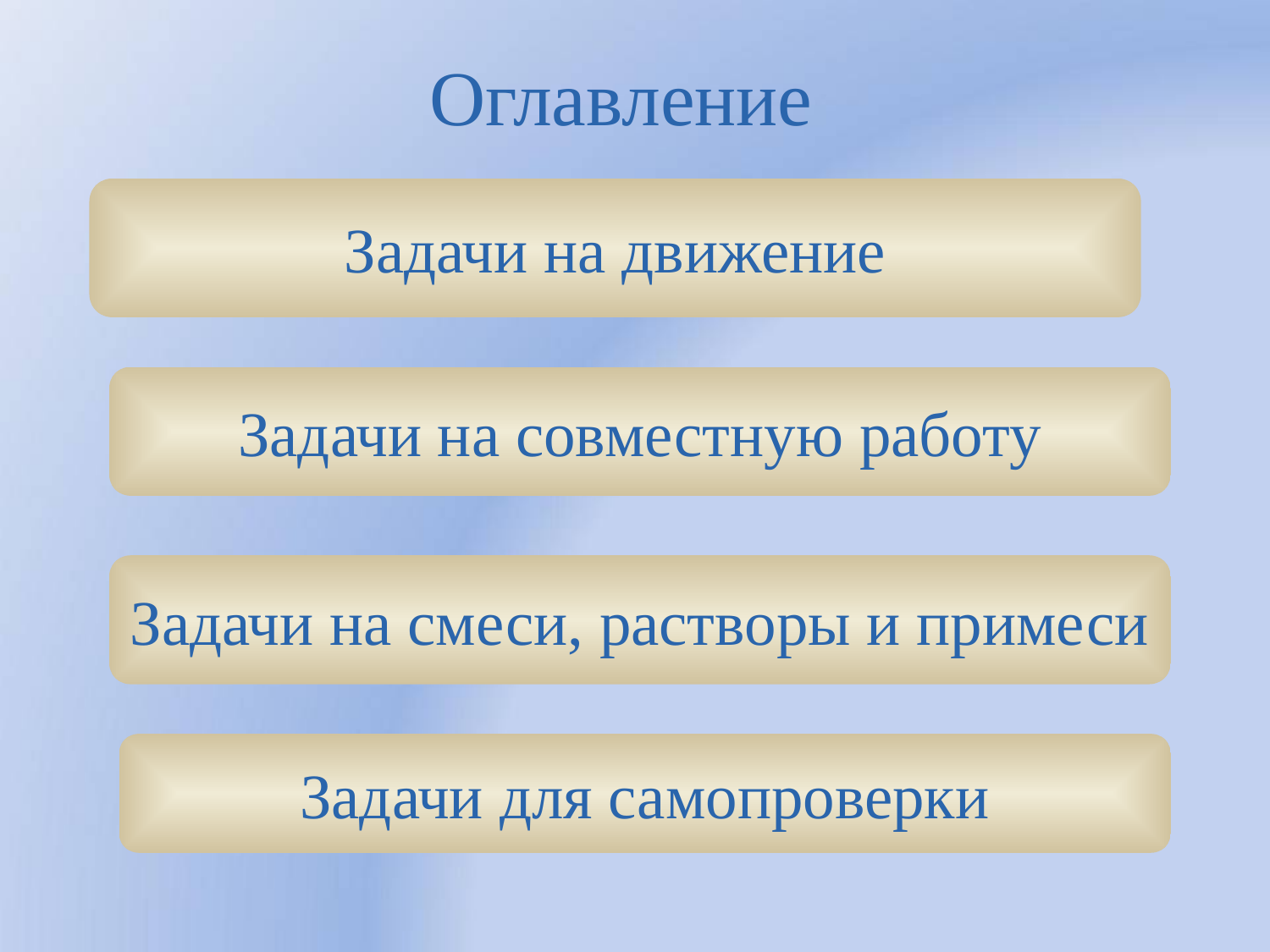

# Оглавление
Задачи на движение
Задачи на совместную работу
Задачи на смеси, растворы и примеси
Задачи для самопроверки